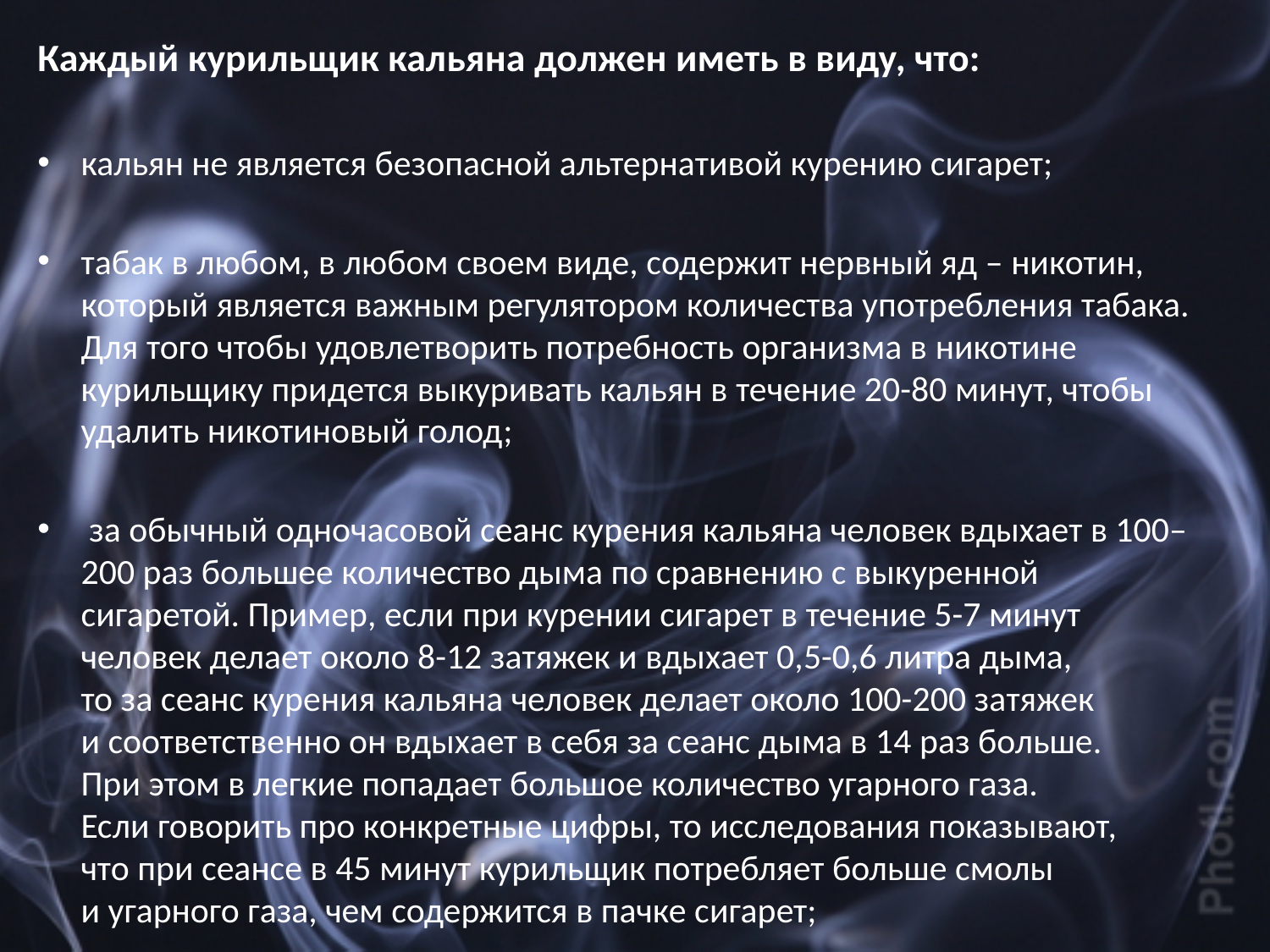

Каждый курильщик кальяна должен иметь в виду, что:

кальян не является безопасной альтернативой курению сигарет;

табак в любом, в любом своем виде, содержит нервный яд – никотин, который является важным регулятором количества употребления табака. Для того чтобы удовлетворить потребность организма в никотине курильщику придется выкуривать кальян в течение 20-80 минут, чтобы удалить никотиновый голод;

 за обычный одночасовой сеанс курения кальяна человек вдыхает в 100–200 раз большее количество дыма по сравнению с выкуренной сигаретой. Пример, если при курении сигарет в течение 5-7 минут человек делает около 8-12 затяжек и вдыхает 0,5-0,6 литра дыма, то за сеанс курения кальяна человек делает около 100-200 затяжек и соответственно он вдыхает в себя за сеанс дыма в 14 раз больше. При этом в легкие попадает большое количество угарного газа. Если говорить про конкретные цифры, то исследования показывают, что при сеансе в 45 минут курильщик потребляет больше смолы и угарного газа, чем содержится в пачке сигарет;